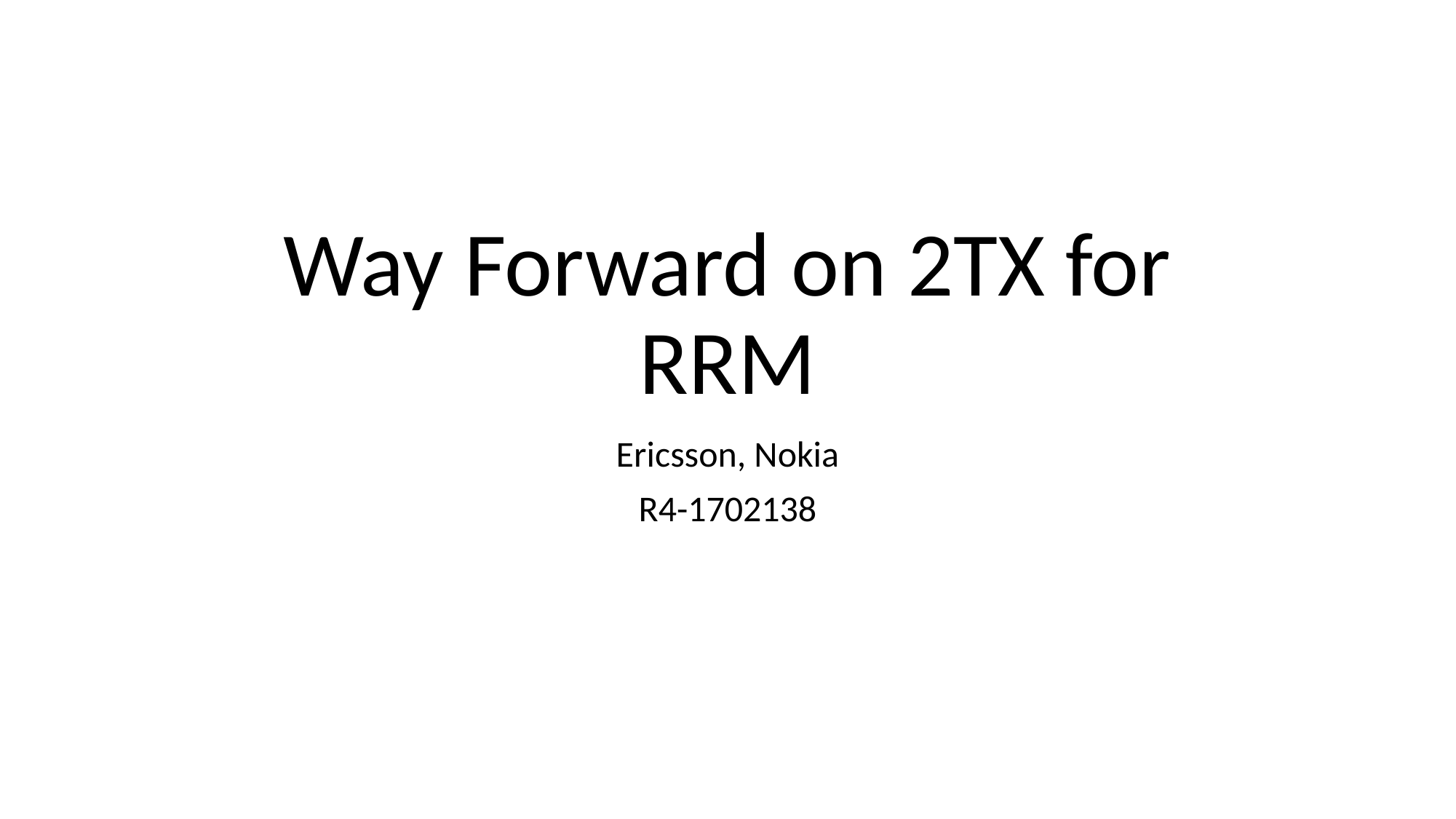

# Way Forward on 2TX for RRM
Ericsson, Nokia
R4-1702138